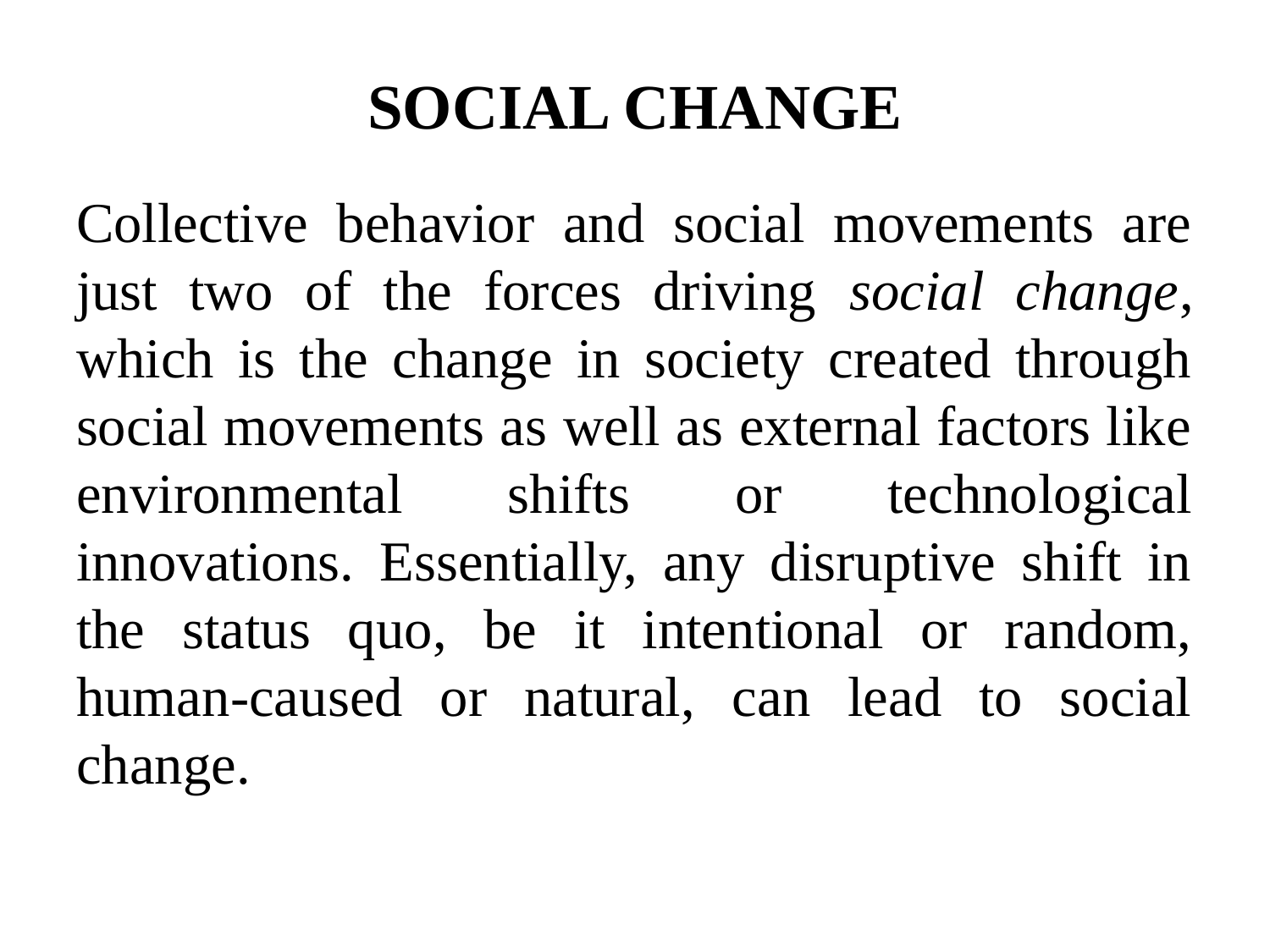

# SOCIAL CHANGE
Collective behavior and social movements are just two of the forces driving social change, which is the change in society created through social movements as well as external factors like environmental shifts or technological innovations. Essentially, any disruptive shift in the status quo, be it intentional or random, human-caused or natural, can lead to social change.